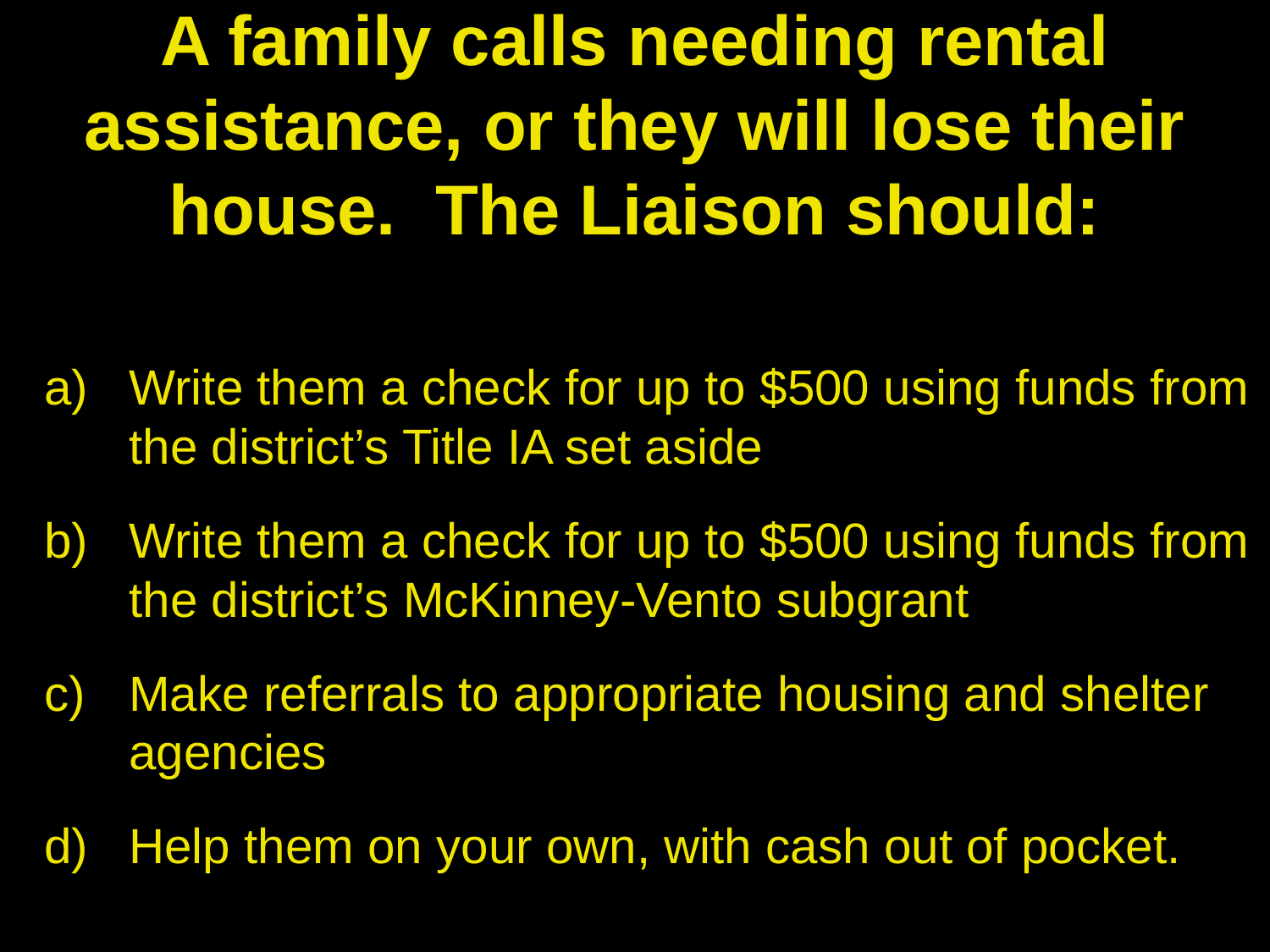

# A family calls needing rental assistance, or they will lose their house.  The Liaison should:
Write them a check for up to $500 using funds from the district’s Title IA set aside
Write them a check for up to $500 using funds from the district’s McKinney-Vento subgrant
Make referrals to appropriate housing and shelter agencies
Help them on your own, with cash out of pocket.